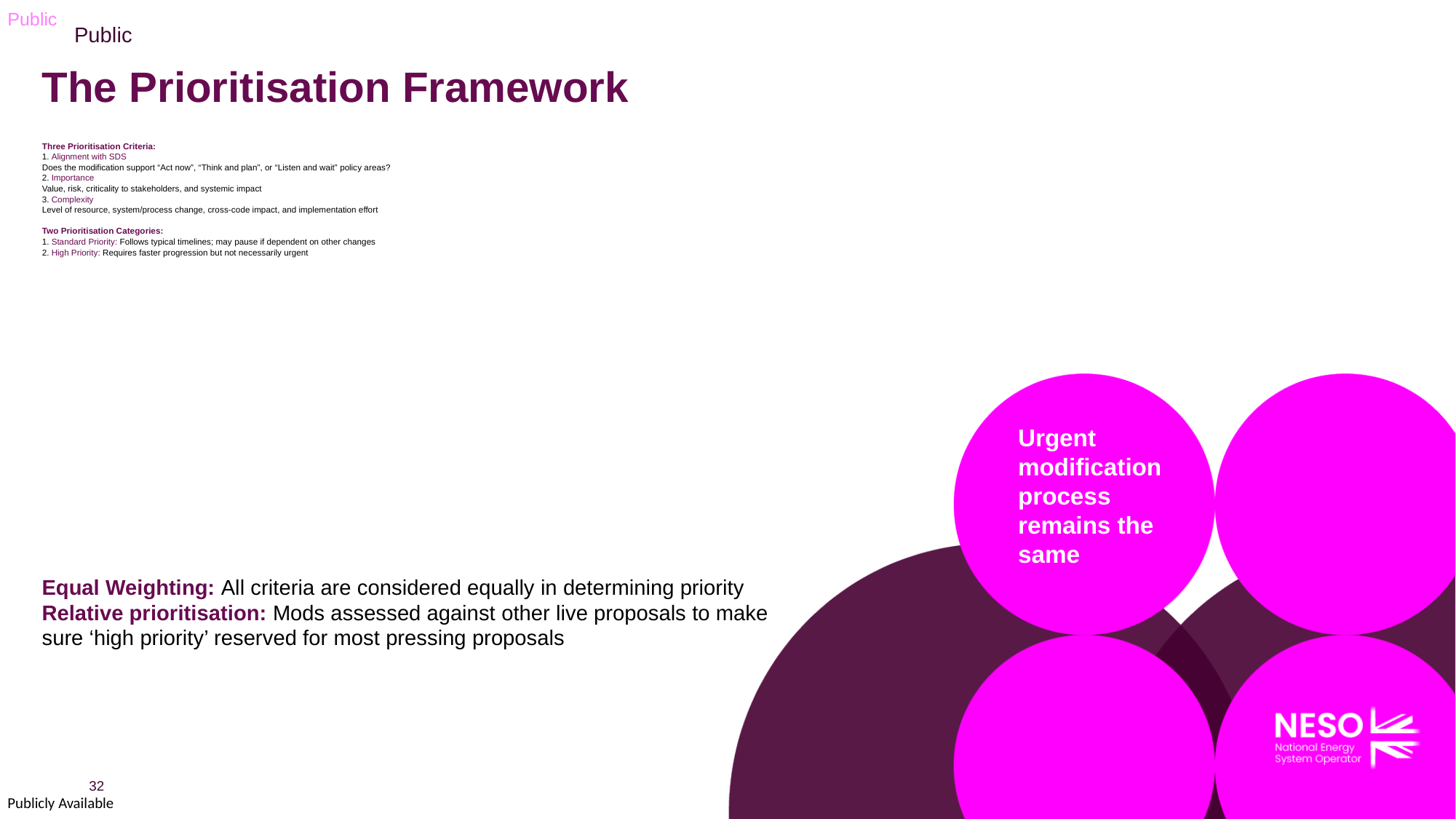

# The Prioritisation Framework
Three Prioritisation Criteria:
1. Alignment with SDS
Does the modification support “Act now”, “Think and plan”, or “Listen and wait” policy areas?
2. Importance
Value, risk, criticality to stakeholders, and systemic impact
3. Complexity
Level of resource, system/process change, cross-code impact, and implementation effort

Two Prioritisation Categories:
1. Standard Priority: Follows typical timelines; may pause if dependent on other changes
2. High Priority: Requires faster progression but not necessarily urgent

Urgent modification process remains the same

Equal Weighting: All criteria are considered equally in determining priority
Relative prioritisation: Mods assessed against other live proposals to make sure ‘high priority’ reserved for most pressing proposals